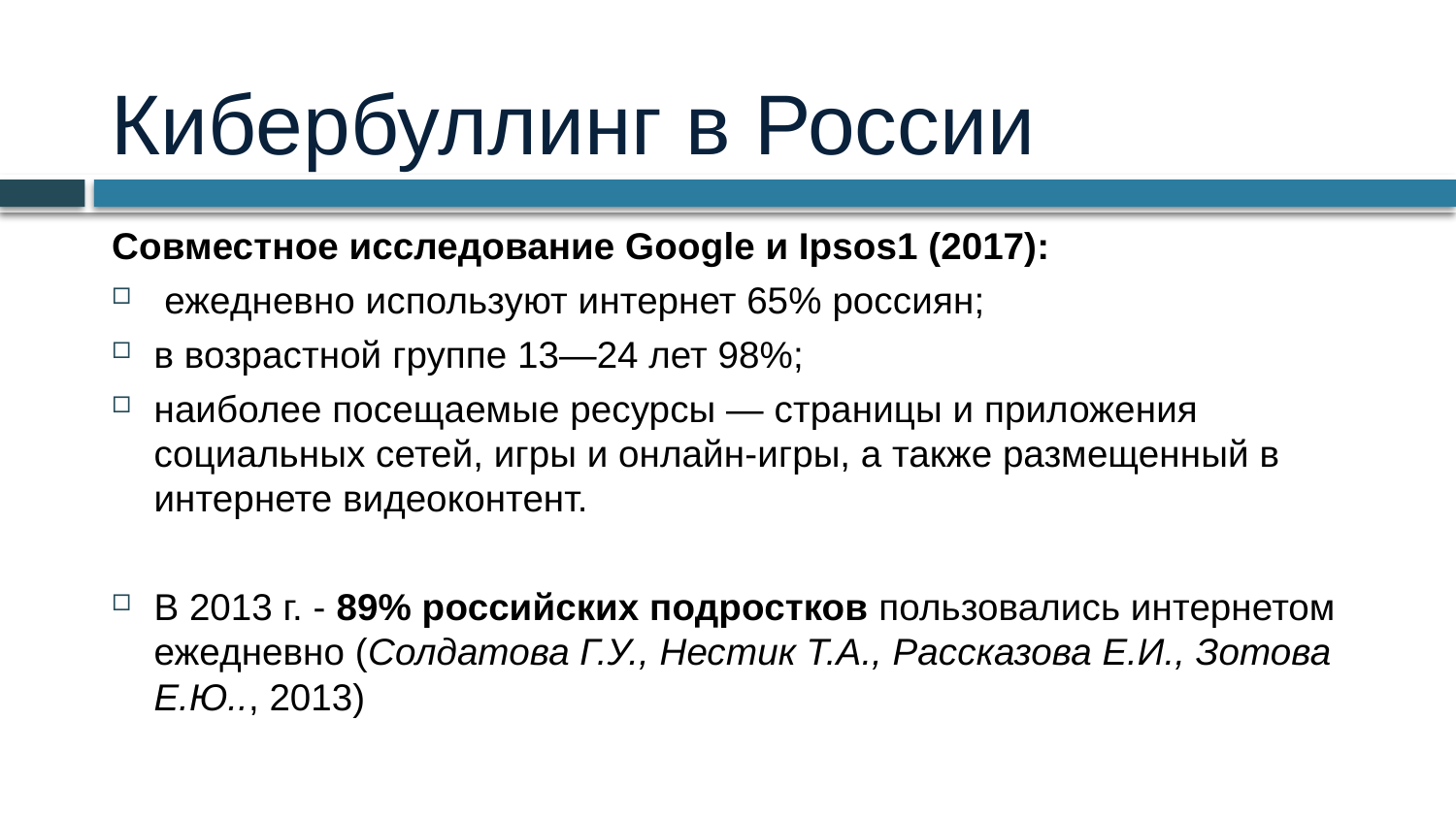

# Кибербуллинг в России
Совместное исследование Google и Ipsos1 (2017):
 ежедневно используют интернет 65% россиян;
в возрастной группе 13—24 лет 98%;
наиболее посещаемые ресурсы — страницы и приложения социальных сетей, игры и онлайн-игры, а также размещенный в интернете видеоконтент.

В 2013 г. - 89% российских подростков пользовались интернетом ежедневно (Солдатова Г.У., Нестик Т.А., Рассказова Е.И., Зотова Е.Ю.., 2013)